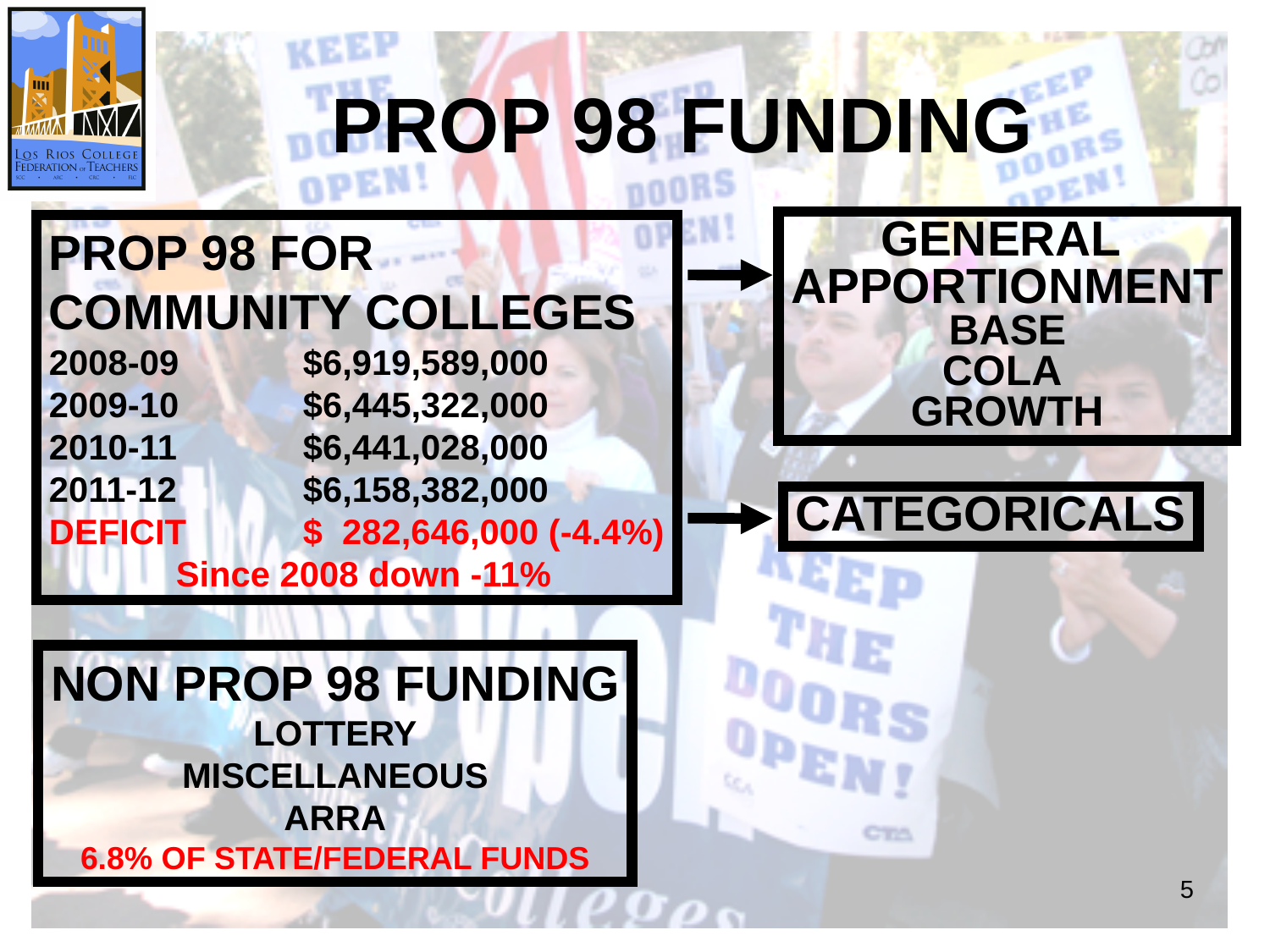

PROP 98 FUNDING
GENERAL
APPORTIONMENT
BASE
COLA
GROWTH
PROP 98 FOR
COMMUNITY COLLEGES
2008-09	$6,919,589,000
2009-10	$6,445,322,000
2010-11	$6,441,028,000
2011-12	$6,158,382,000
DEFICIT	$  282,646,000 (-4.4%)
	Since 2008 down -11%

CATEGORICALS

NON PROP 98 FUNDING
LOTTERY
MISCELLANEOUS
ARRA
6.8% OF STATE/FEDERAL FUNDS
5